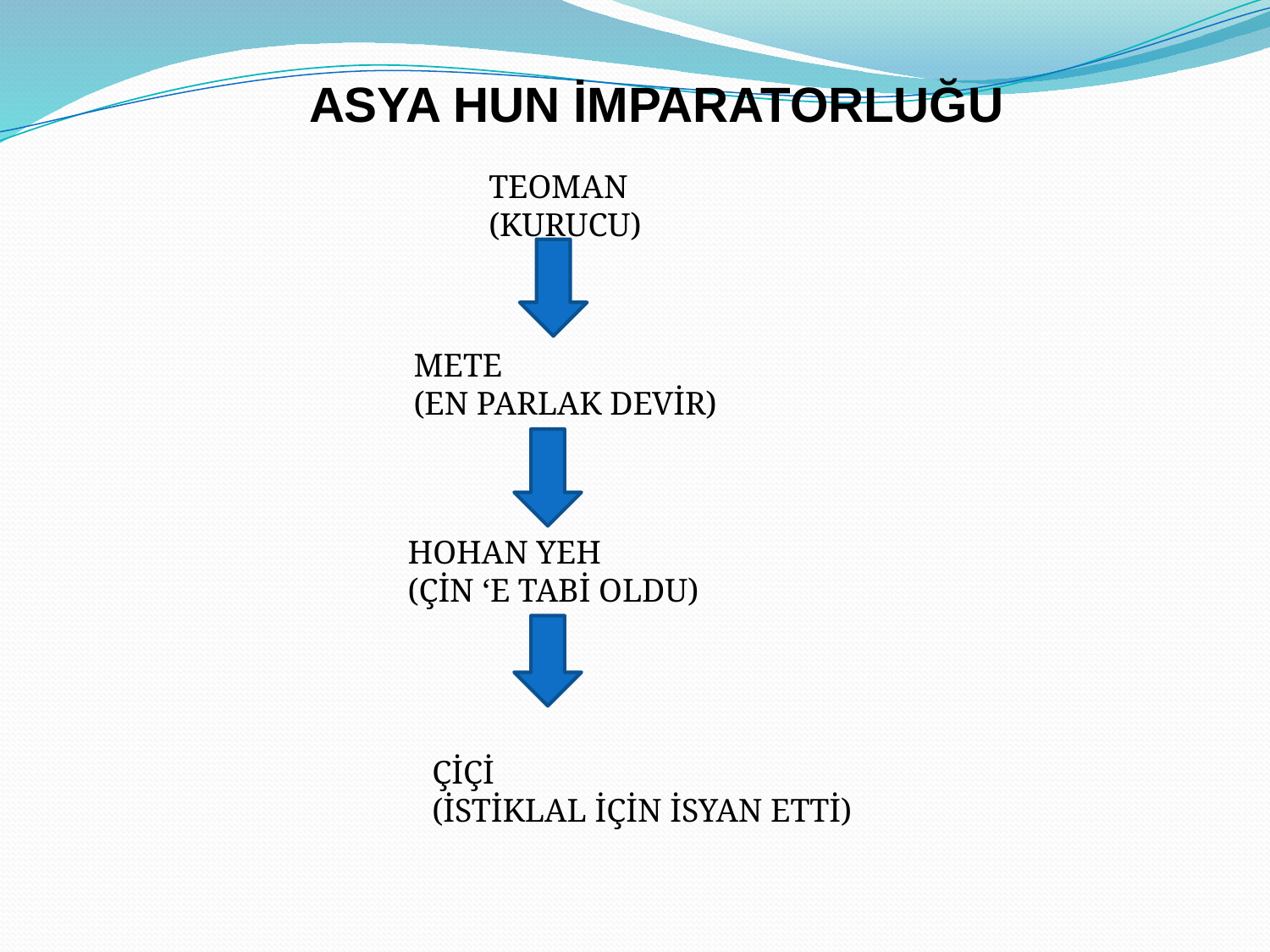

ASYA HUN İMPARATORLUĞU
TEOMAN
(KURUCU)

METE
(EN PARLAK DEVİR)

HOHAN YEH
(ÇİN ‘E TABİ OLDU)

ÇİÇİ
(İSTİKLAL İÇİN İSYAN ETTİ)